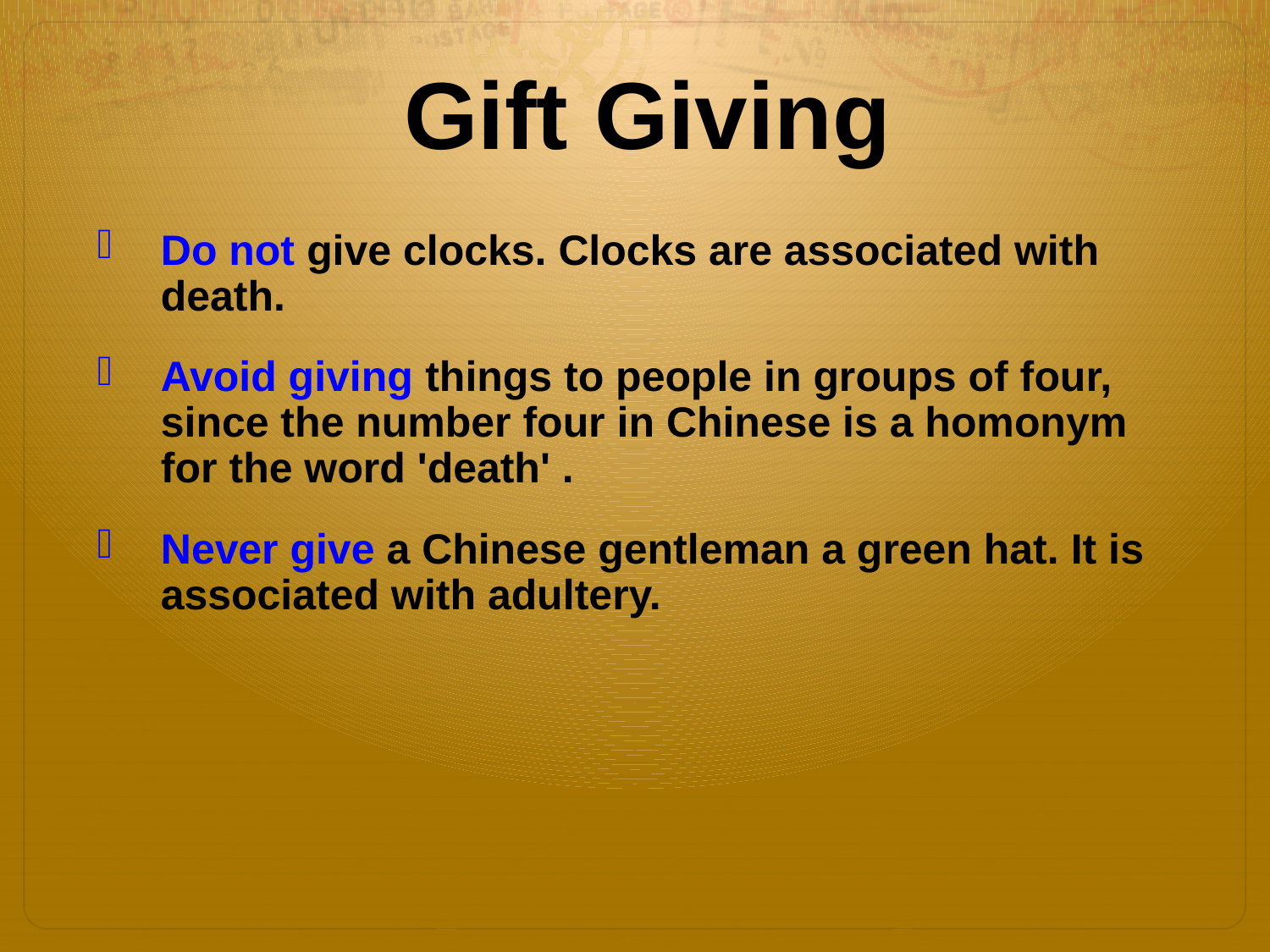

# Gift Giving
Do not give clocks. Clocks are associated with death.
Avoid giving things to people in groups of four, since the number four in Chinese is a homonym for the word 'death' .
Never give a Chinese gentleman a green hat. It is associated with adultery.